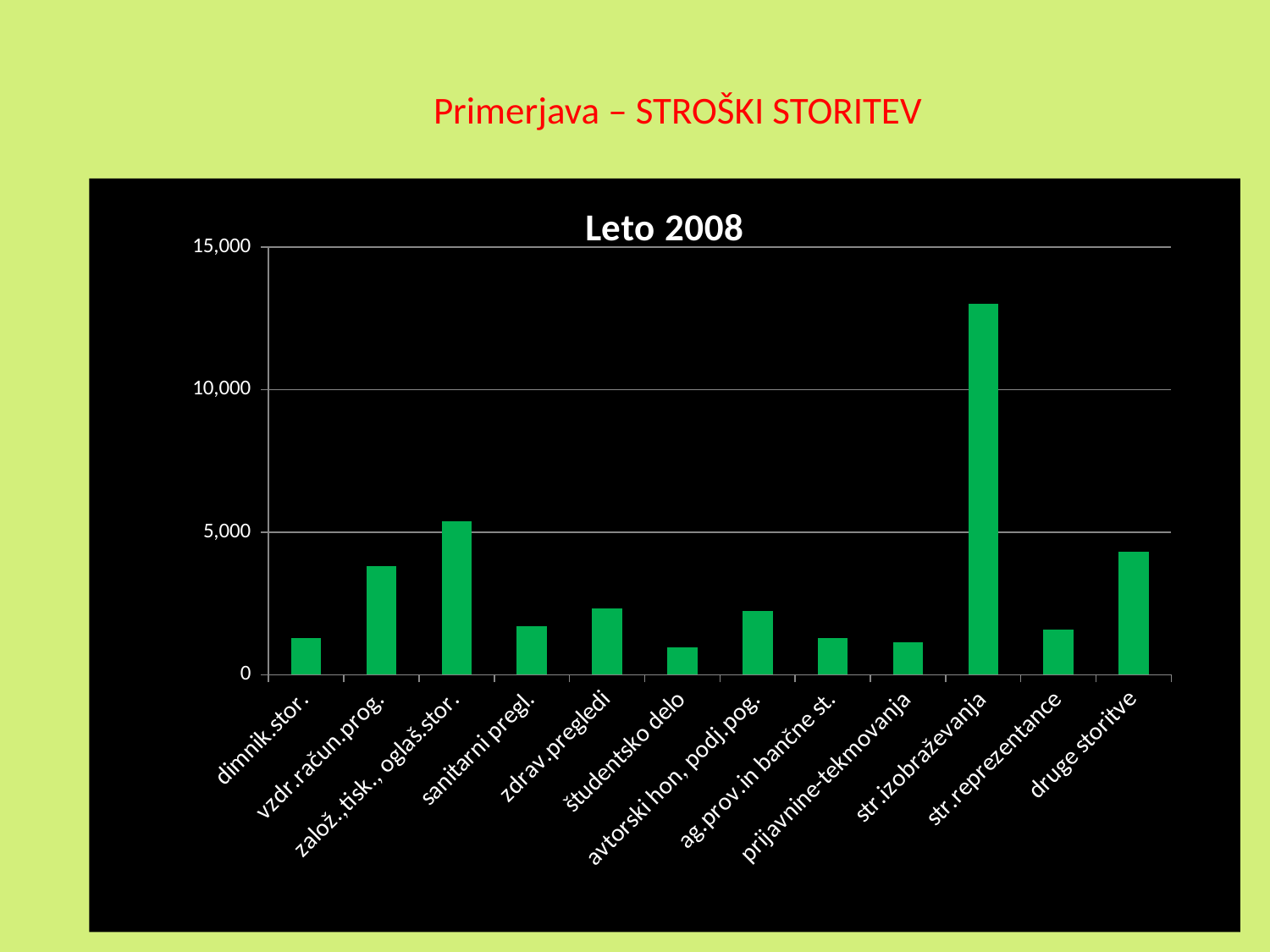

# Primerjava – STROŠKI STORITEV

### Chart:

| Category | Leto 2008 |
|---|---|
| dimnik.stor. | 1281.38 |
| vzdr.račun.prog. | 3807.05 |
| založ.,tisk., oglaš.stor. | 5379.42 |
| sanitarni pregl. | 1715.53 |
| zdrav.pregledi | 2339.7 |
| študentsko delo | 968.07 |
| avtorski hon, podj.pog. | 2246.35 |
| ag.prov.in bančne st. | 1274.01 |
| prijavnine-tekmovanja | 1139.37 |
| str.izobraževanja | 13004.6 |
| str.reprezentance | 1571.43 |
| druge storitve | 4311.05 |